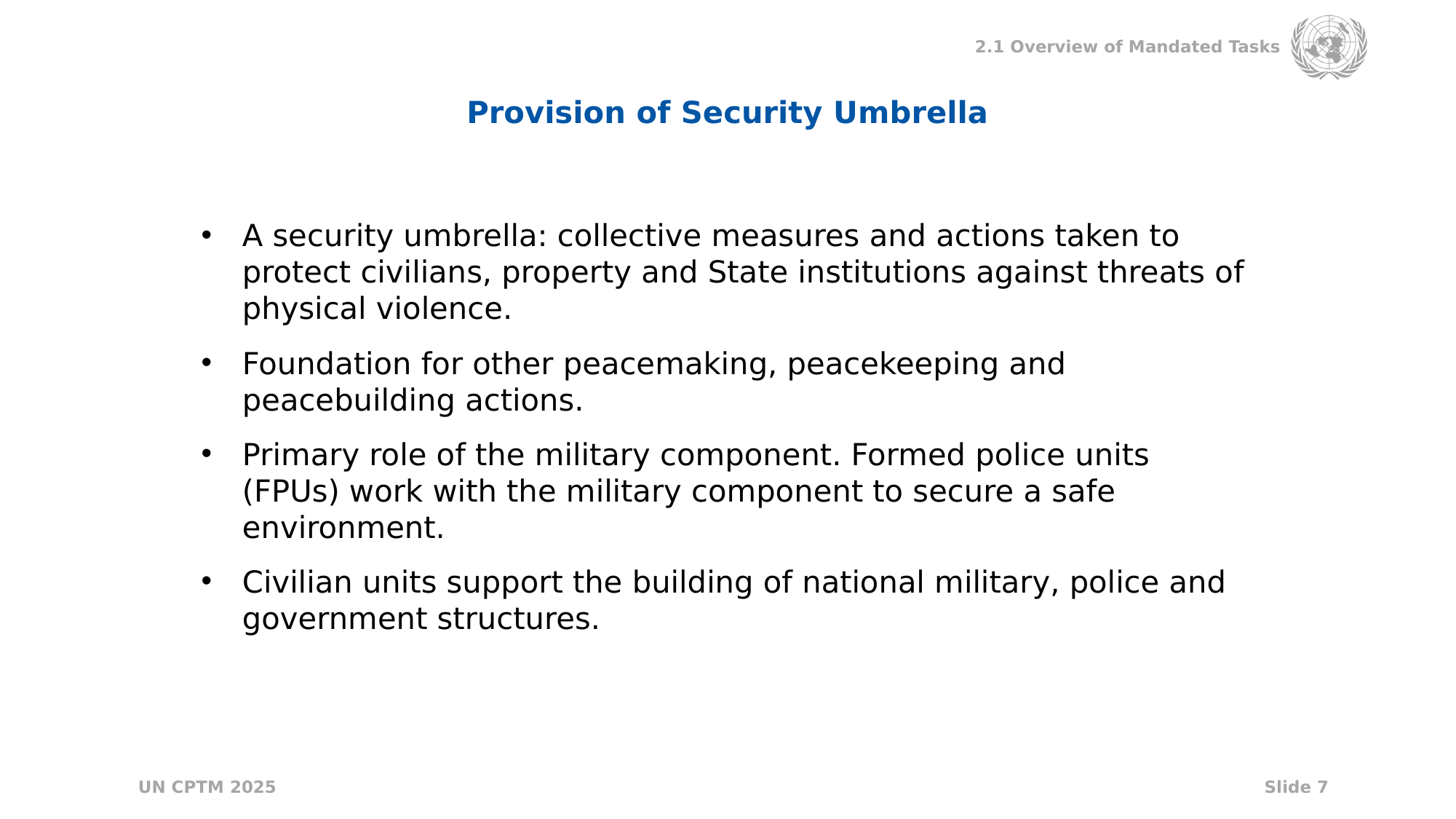

Provision of Security Umbrella
A security umbrella: collective measures and actions taken to protect civilians, property and State institutions against threats of physical violence.
Foundation for other peacemaking, peacekeeping and peacebuilding actions.
Primary role of the military component. Formed police units (FPUs) work with the military component to secure a safe environment.
Civilian units support the building of national military, police and government structures.